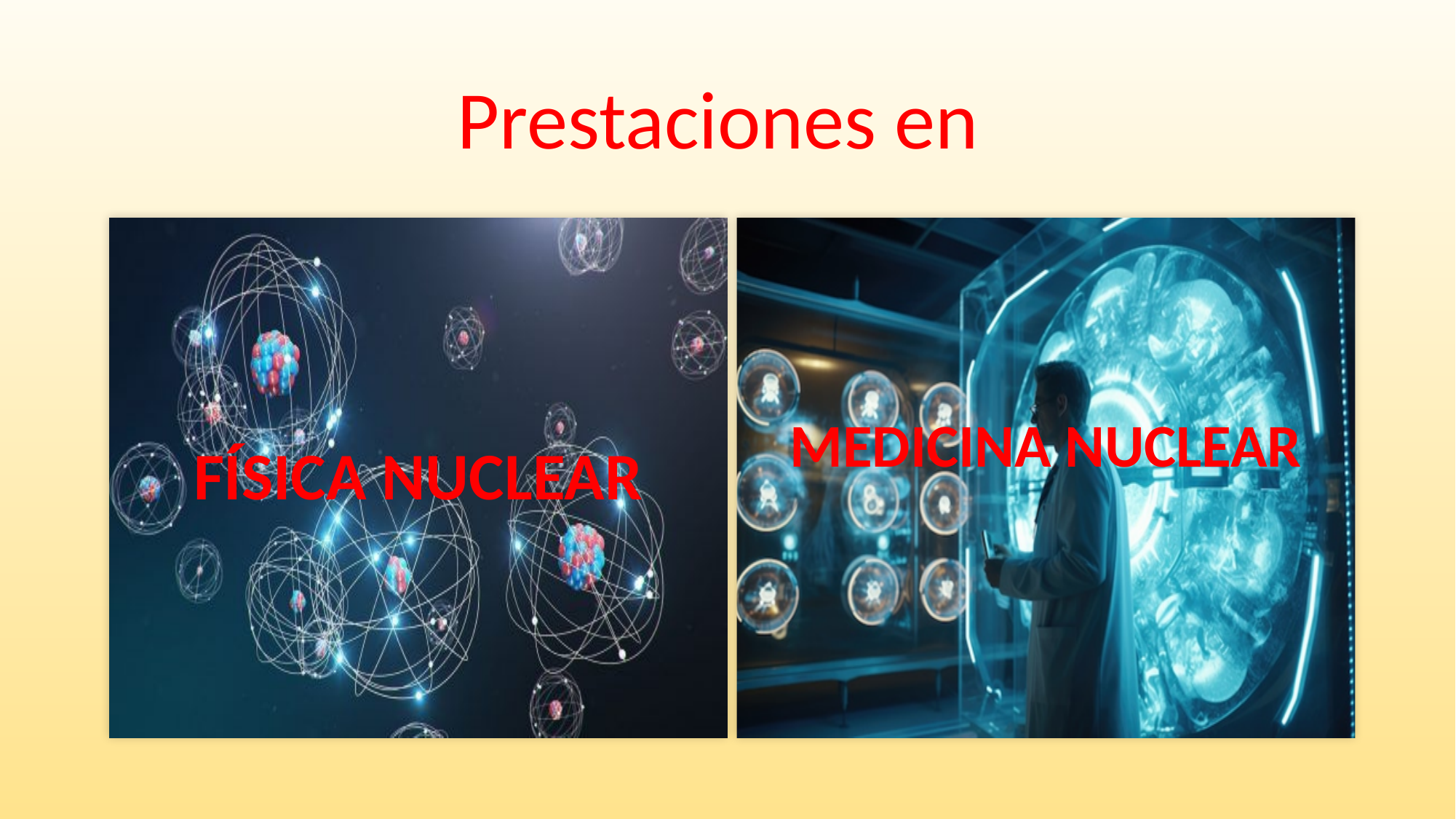

# Prestaciones en
FÍSICA NUCLEAR
MEDICINA NUCLEAR